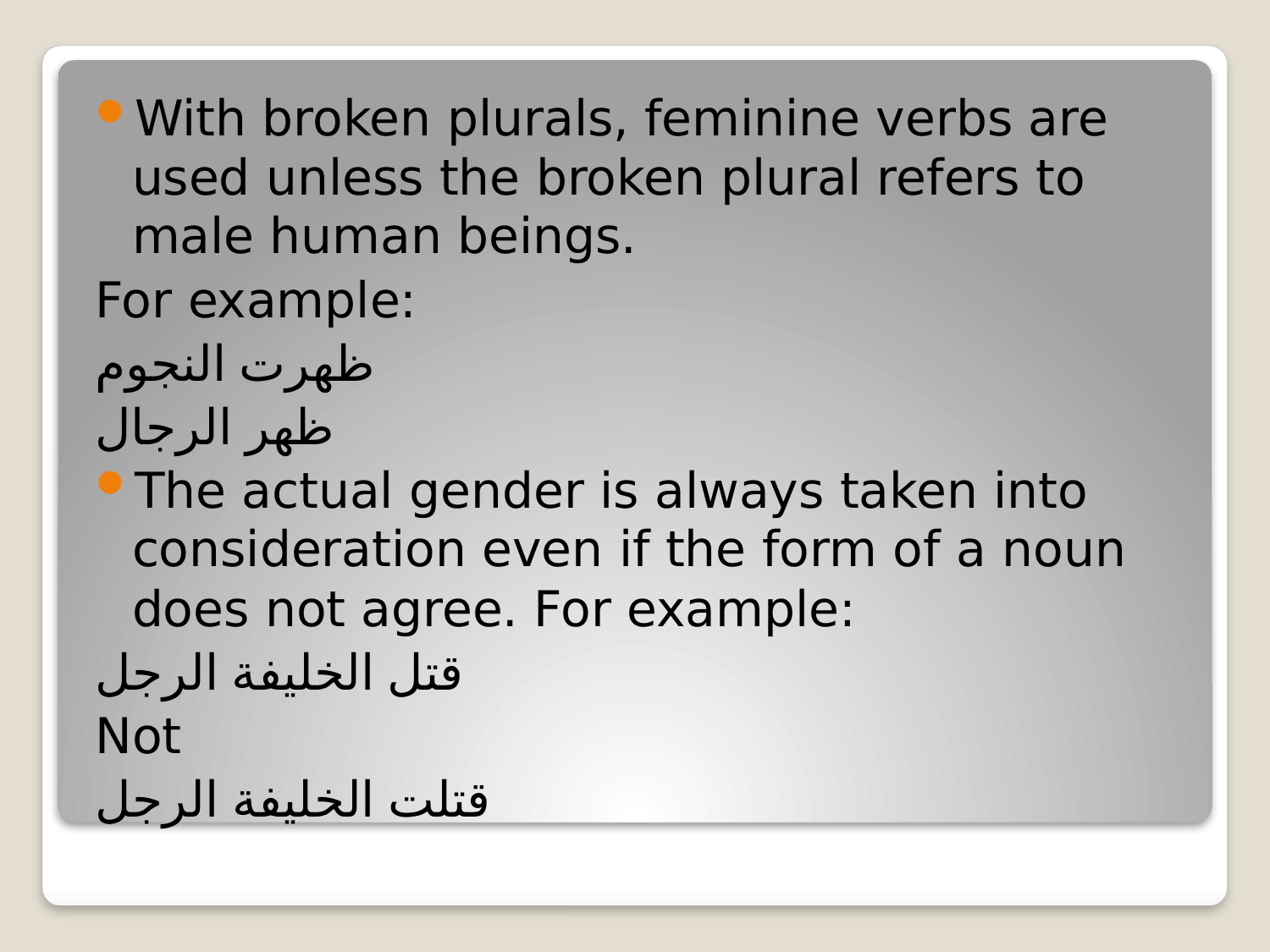

With broken plurals, feminine verbs are used unless the broken plural refers to male human beings.
For example:
ظهرت النجوم
ظهر الرجال
The actual gender is always taken into consideration even if the form of a noun does not agree. For example:
قتل الخليفة الرجل
Not
قتلت الخليفة الرجل